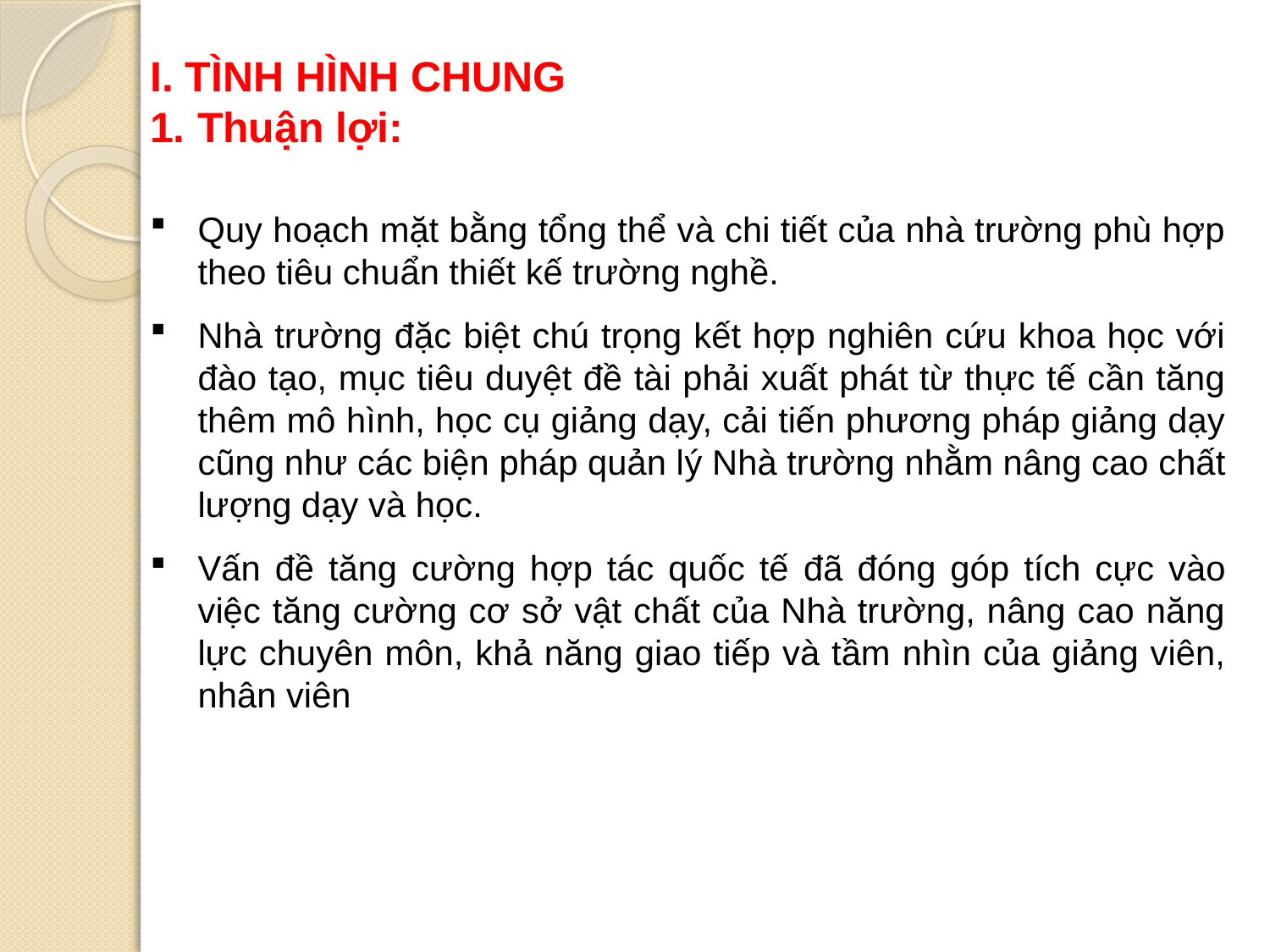

I. TÌNH HÌNH CHUNG
1. Thuận lợi:
Quy hoạch mặt bằng tổng thể và chi tiết của nhà trường phù hợp theo tiêu chuẩn thiết kế trường nghề.
Nhà trường đặc biệt chú trọng kết hợp nghiên cứu khoa học với đào tạo, mục tiêu duyệt đề tài phải xuất phát từ thực tế cần tăng thêm mô hình, học cụ giảng dạy, cải tiến phương pháp giảng dạy cũng như các biện pháp quản lý Nhà trường nhằm nâng cao chất lượng dạy và học.
Vấn đề tăng cường hợp tác quốc tế đã đóng góp tích cực vào việc tăng cường cơ sở vật chất của Nhà trường, nâng cao năng lực chuyên môn, khả năng giao tiếp và tầm nhìn của giảng viên, nhân viên